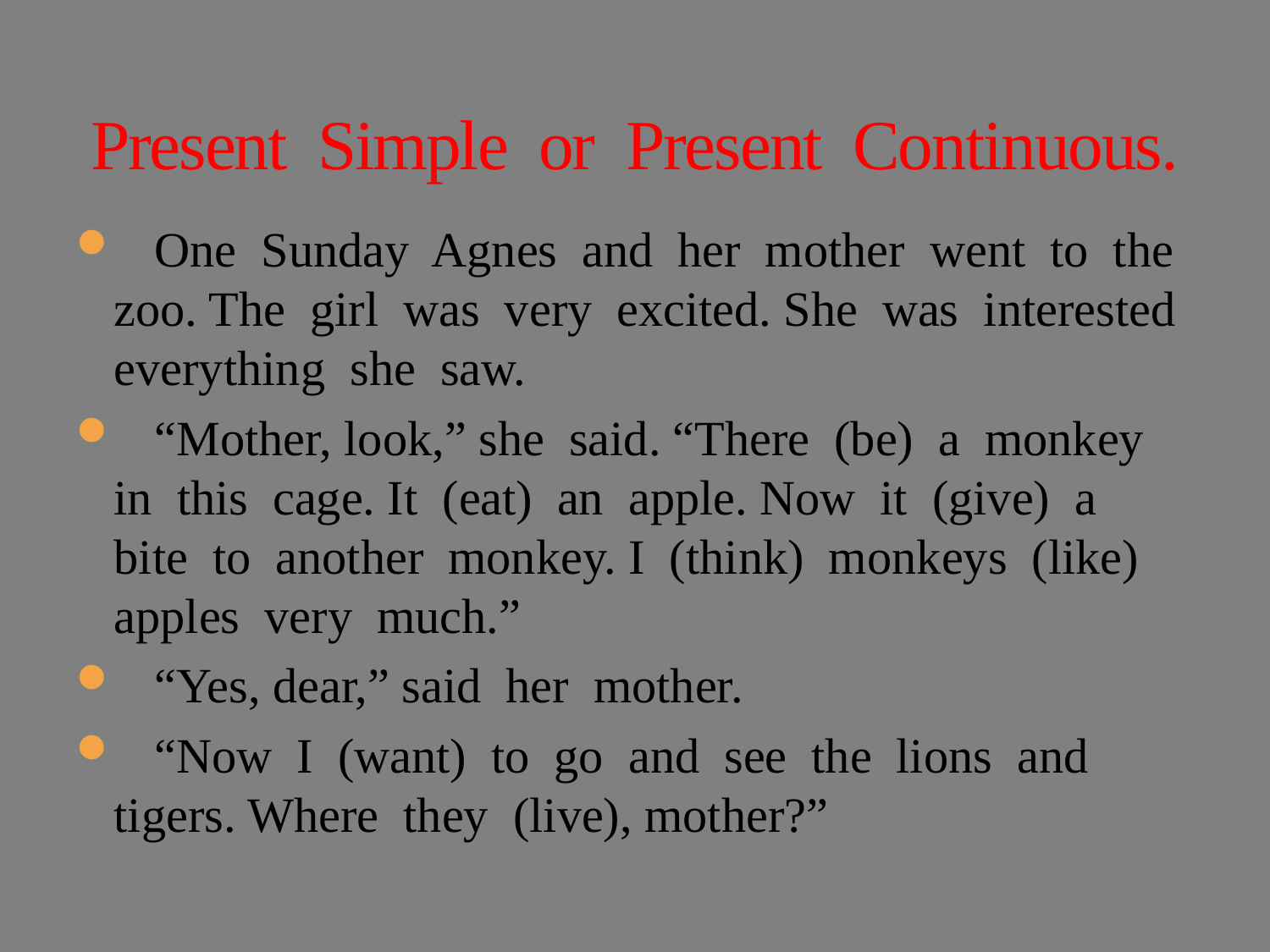

# Present  Simple  or  Present  Continuous.
   One  Sunday  Agnes  and  her  mother  went  to  the  zoo. The  girl  was  very  excited. She  was  interested  everything  she  saw.
   “Mother, look,” she  said. “There  (be)  a  monkey  in  this  cage. It  (eat)  an  apple. Now  it  (give)  a  bite  to  another  monkey. I  (think)  monkeys  (like)  apples  very  much.”
   “Yes, dear,” said  her  mother.
   “Now  I  (want)  to  go  and  see  the  lions  and  tigers. Where  they  (live), mother?”